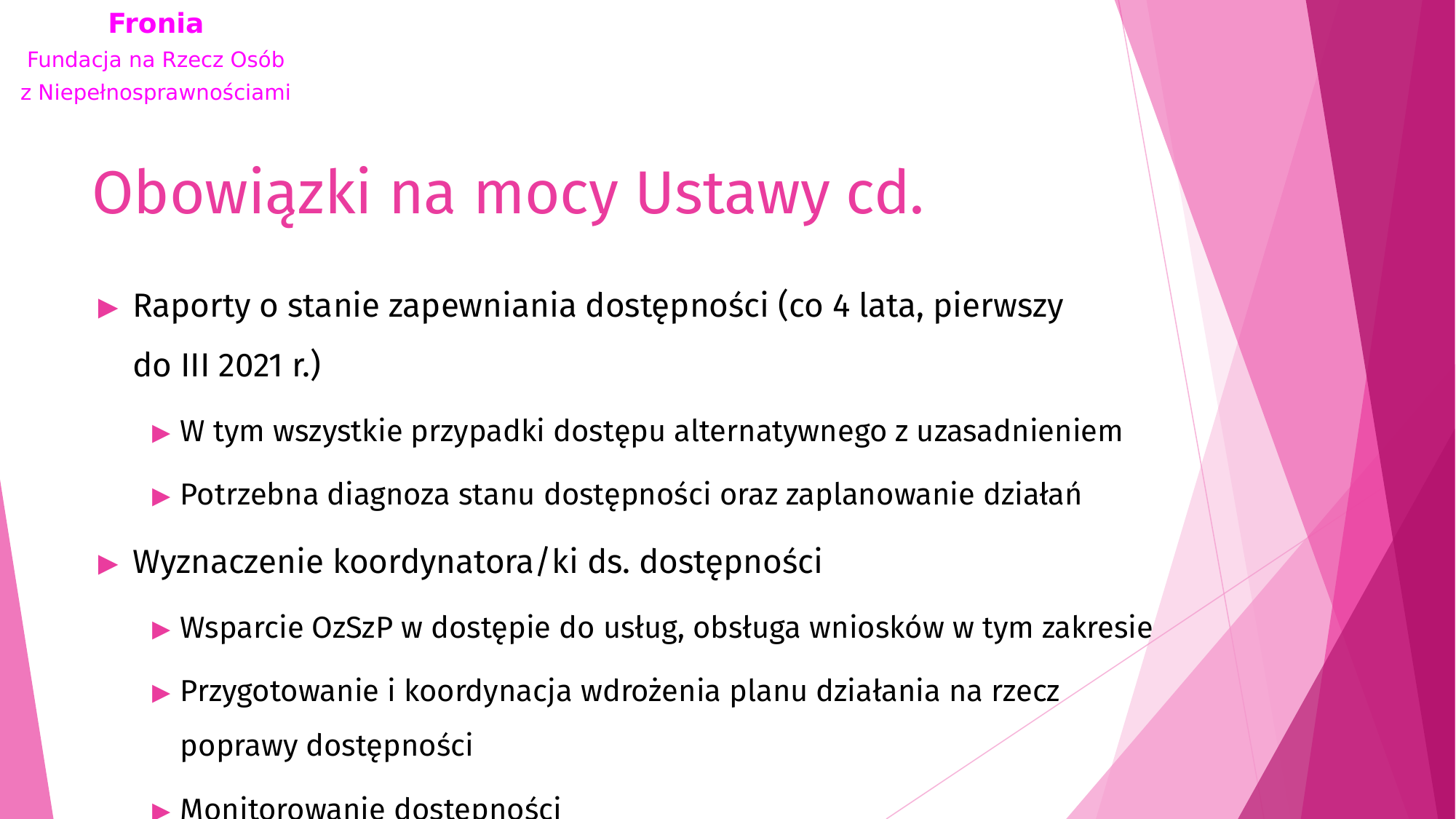

# Obowiązki na mocy Ustawy cd.
Raporty o stanie zapewniania dostępności (co 4 lata, pierwszy do III 2021 r.)
W tym wszystkie przypadki dostępu alternatywnego z uzasadnieniem
Potrzebna diagnoza stanu dostępności oraz zaplanowanie działań
Wyznaczenie koordynatora/ki ds. dostępności
Wsparcie OzSzP w dostępie do usług, obsługa wniosków w tym zakresie
Przygotowanie i koordynacja wdrożenia planu działania na rzecz poprawy dostępności
Monitorowanie dostępności